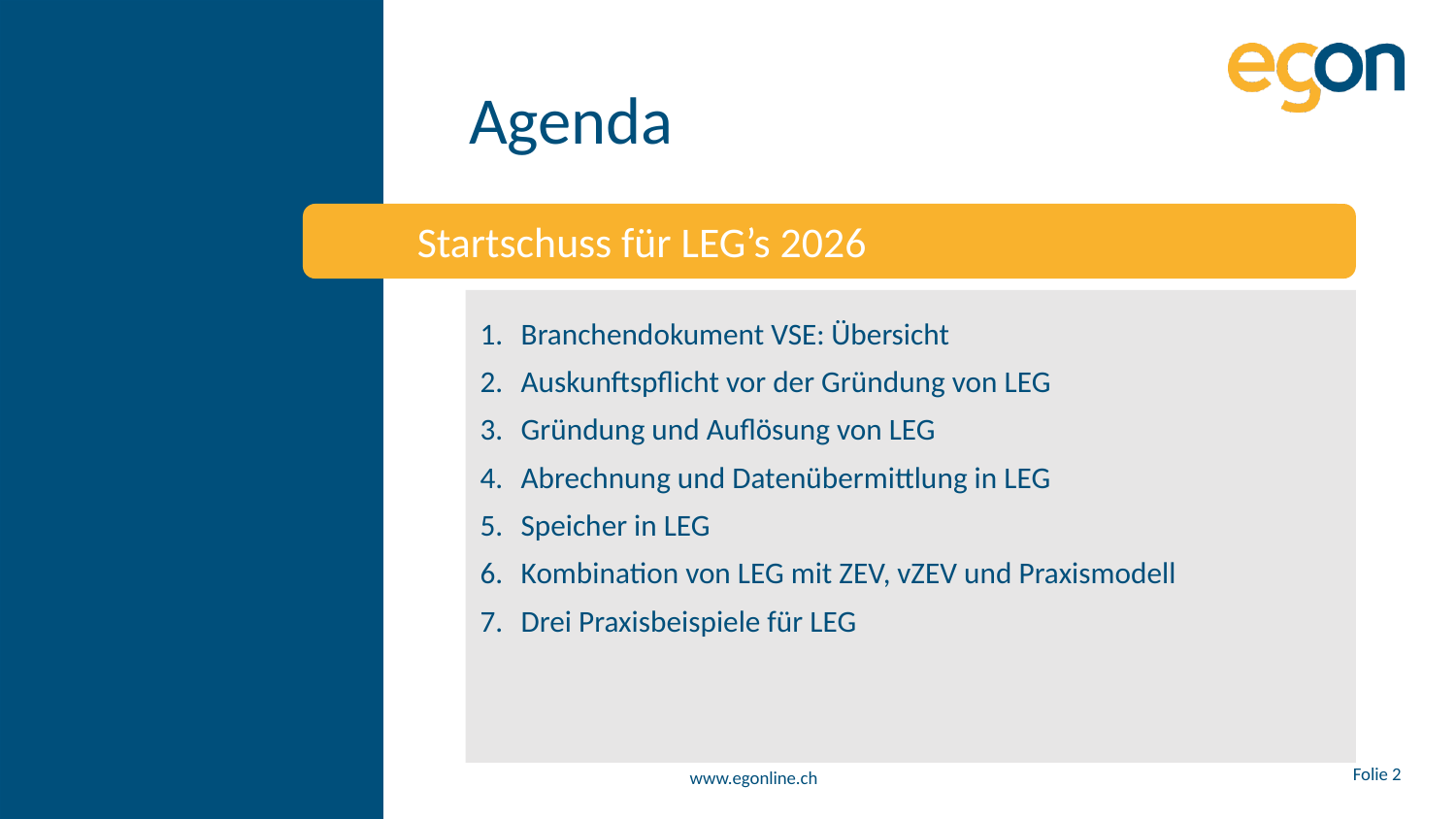

# Agenda
Startschuss für LEG’s 2026
Branchendokument VSE: Übersicht
Auskunftspflicht vor der Gründung von LEG
Gründung und Auflösung von LEG
Abrechnung und Datenübermittlung in LEG
Speicher in LEG
Kombination von LEG mit ZEV, vZEV und Praxismodell
Drei Praxisbeispiele für LEG